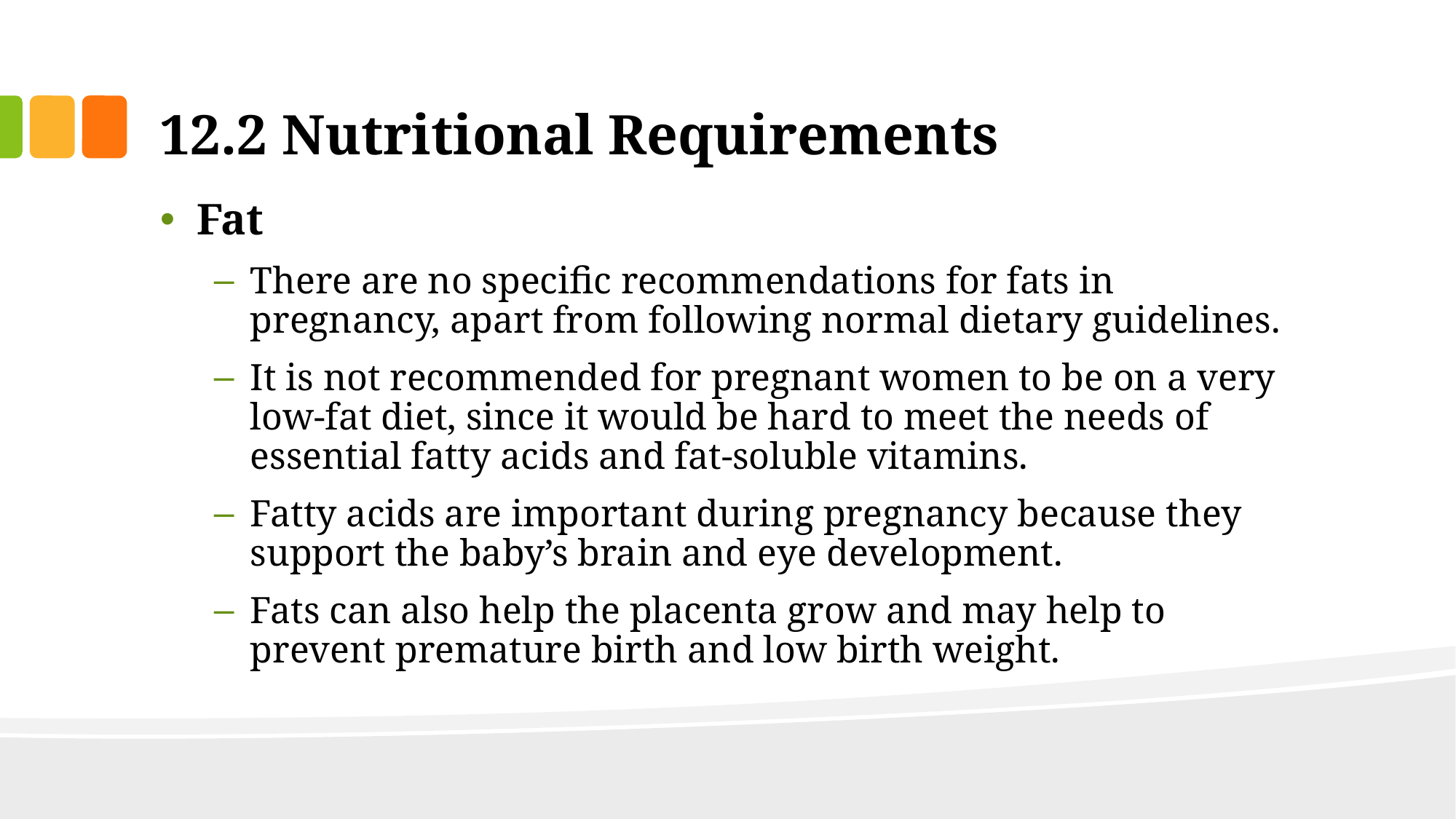

# 12.2 Nutritional Requirements
Fat
There are no specific recommendations for fats in pregnancy, apart from following normal dietary guidelines.
It is not recommended for pregnant women to be on a very low-fat diet, since it would be hard to meet the needs of essential fatty acids and fat-soluble vitamins.
Fatty acids are important during pregnancy because they support the baby’s brain and eye development.
Fats can also help the placenta grow and may help to prevent premature birth and low birth weight.